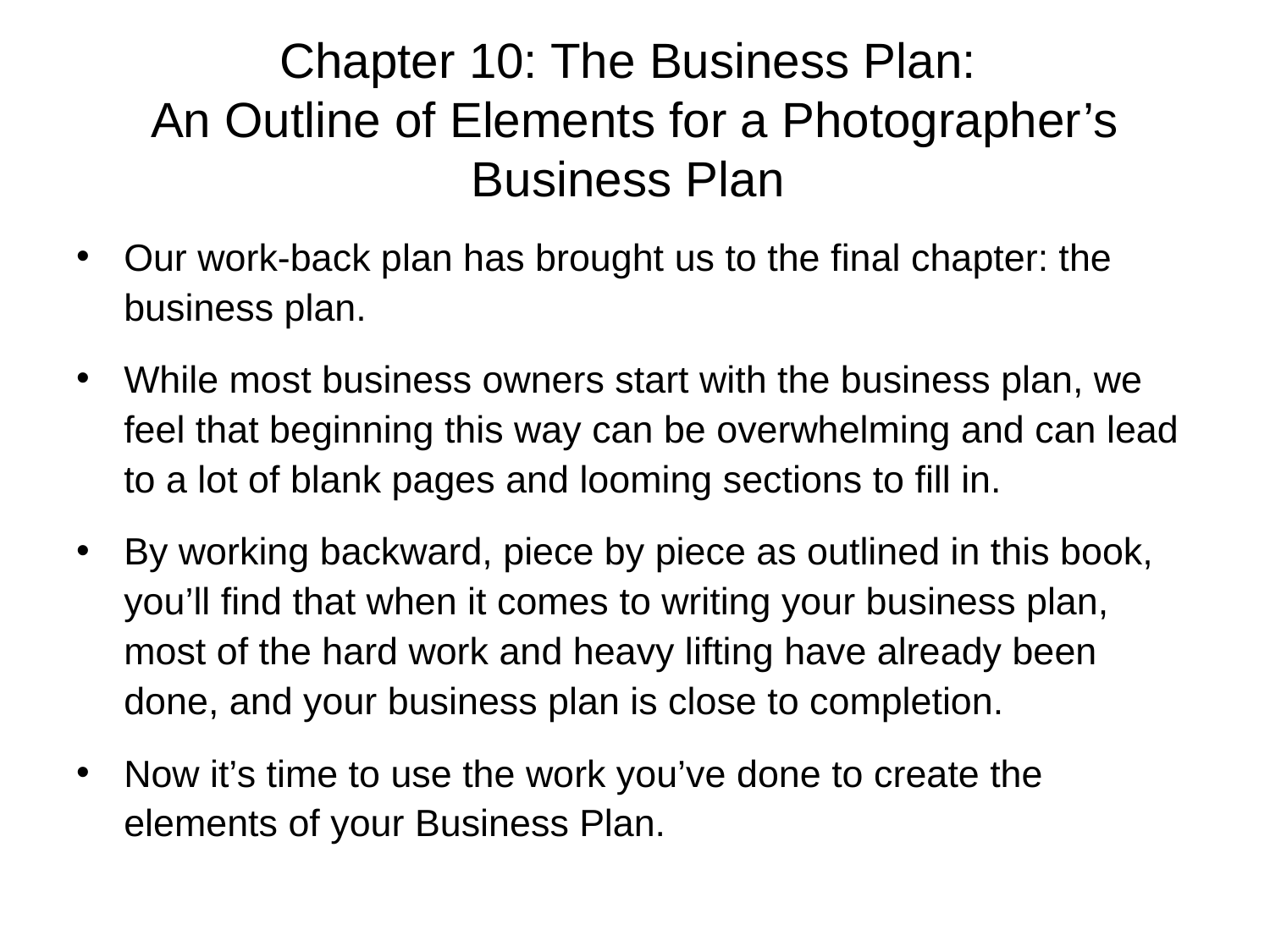

# Chapter 10: The Business Plan: An Outline of Elements for a Photographer’s Business Plan
Our work-back plan has brought us to the final chapter: the business plan.

While most business owners start with the business plan, we feel that beginning this way can be overwhelming and can lead to a lot of blank pages and looming sections to fill in.

By working backward, piece by piece as outlined in this book, you’ll find that when it comes to writing your business plan, most of the hard work and heavy lifting have already been done, and your business plan is close to completion.

Now it’s time to use the work you’ve done to create the elements of your Business Plan.